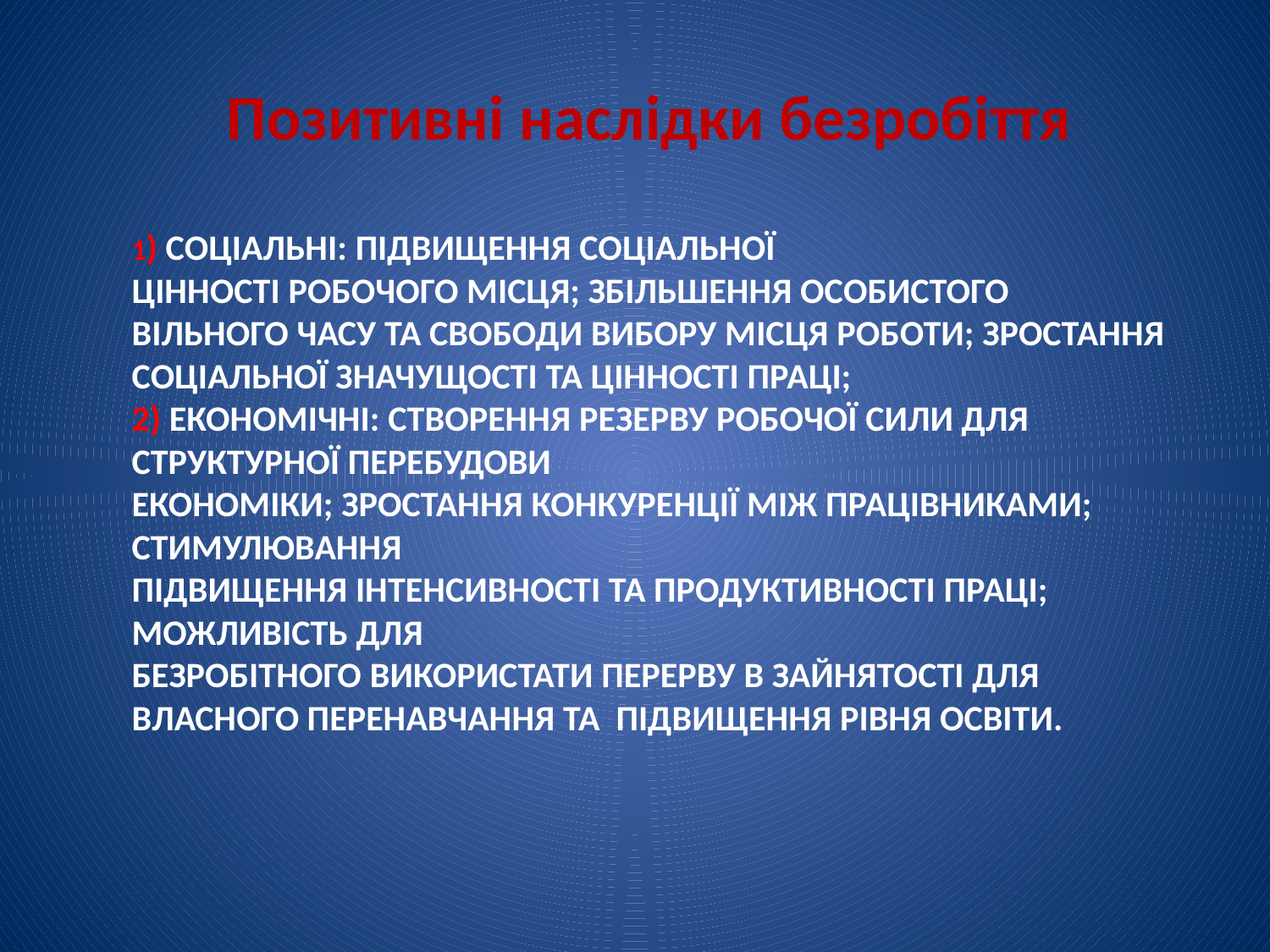

Позитивні наслідки безробіття

# 1) соціальні: підвищення соціальної цінності робочого місця; збільшення особистого вільного часу та свободи вибору місця роботи; зростання соціальної значущості та цінності праці; 2) економічні: створення резерву робочої сили для структурної перебудови економіки; зростання конкуренції між працівниками; стимулювання підвищення інтенсивності та продуктивності праці; можливість для безробітного використати перерву в зайнятості для власного перенавчання та  підвищення рівня освіти.